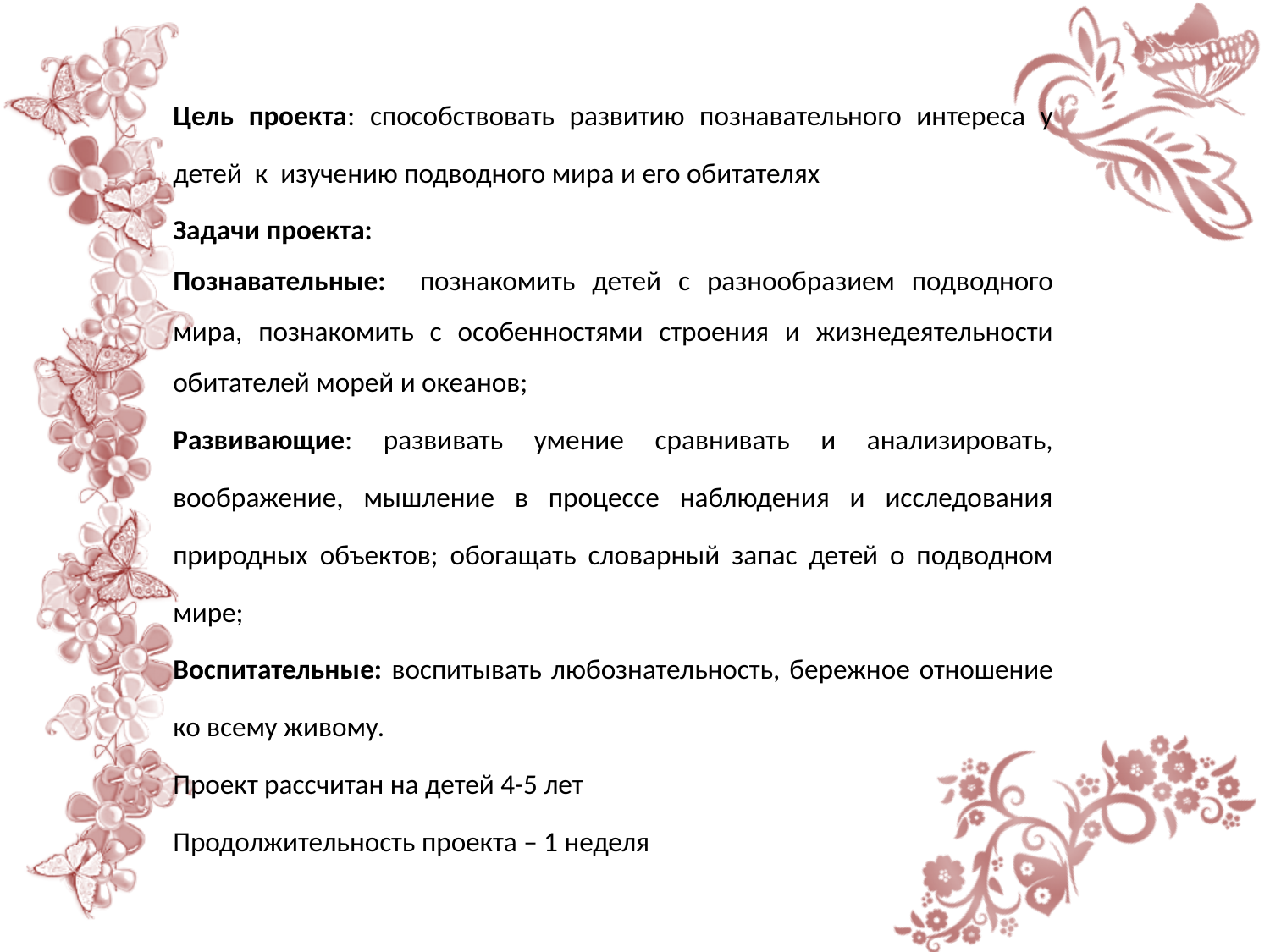

Цель проекта: способствовать развитию познавательного интереса у детей  к  изучению подводного мира и его обитателях
Задачи проекта:
Познавательные:  познакомить детей с разнообразием подводного мира, познакомить с особенностями строения и жизнедеятельности обитателей морей и океанов;
Развивающие: развивать умение сравнивать и анализировать, воображение, мышление в процессе наблюдения и исследования природных объектов; обогащать словарный запас детей о подводном мире;
Воспитательные: воспитывать любознательность, бережное отношение ко всему живому.
Проект рассчитан на детей 4-5 лет
Продолжительность проекта – 1 неделя